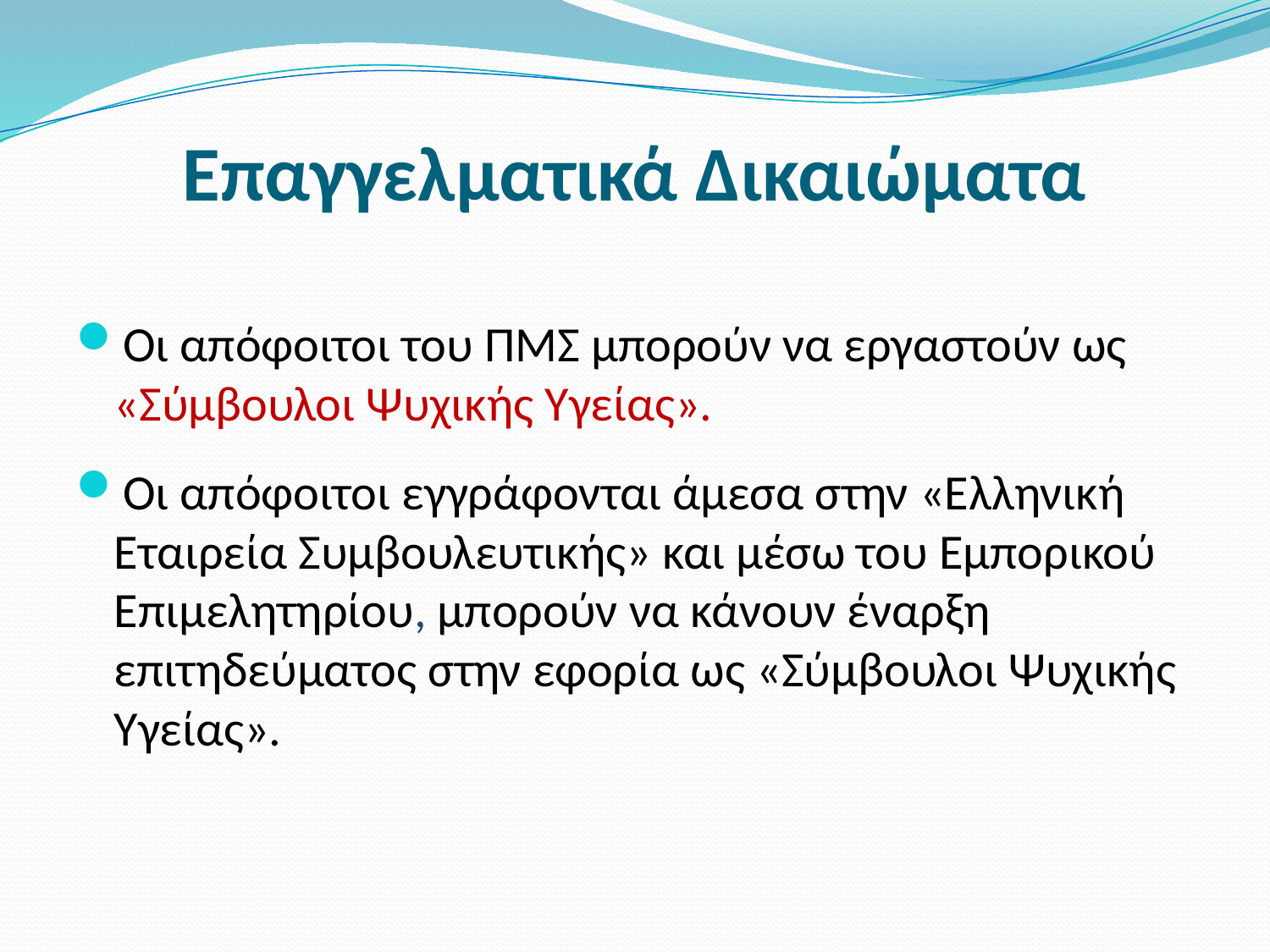

# Επαγγελματικά Δικαιώματα
Οι απόφοιτοι του ΠΜΣ μπορούν να εργαστούν ως «Σύμβουλοι Ψυχικής Υγείας».

Οι απόφοιτοι εγγράφονται άμεσα στην «Ελληνική Εταιρεία Συμβουλευτικής» και μέσω του Εμπορικού Επιμελητηρίου, μπορούν να κάνουν έναρξη επιτηδεύματος στην εφορία ως «Σύμβουλοι Ψυχικής Υγείας».